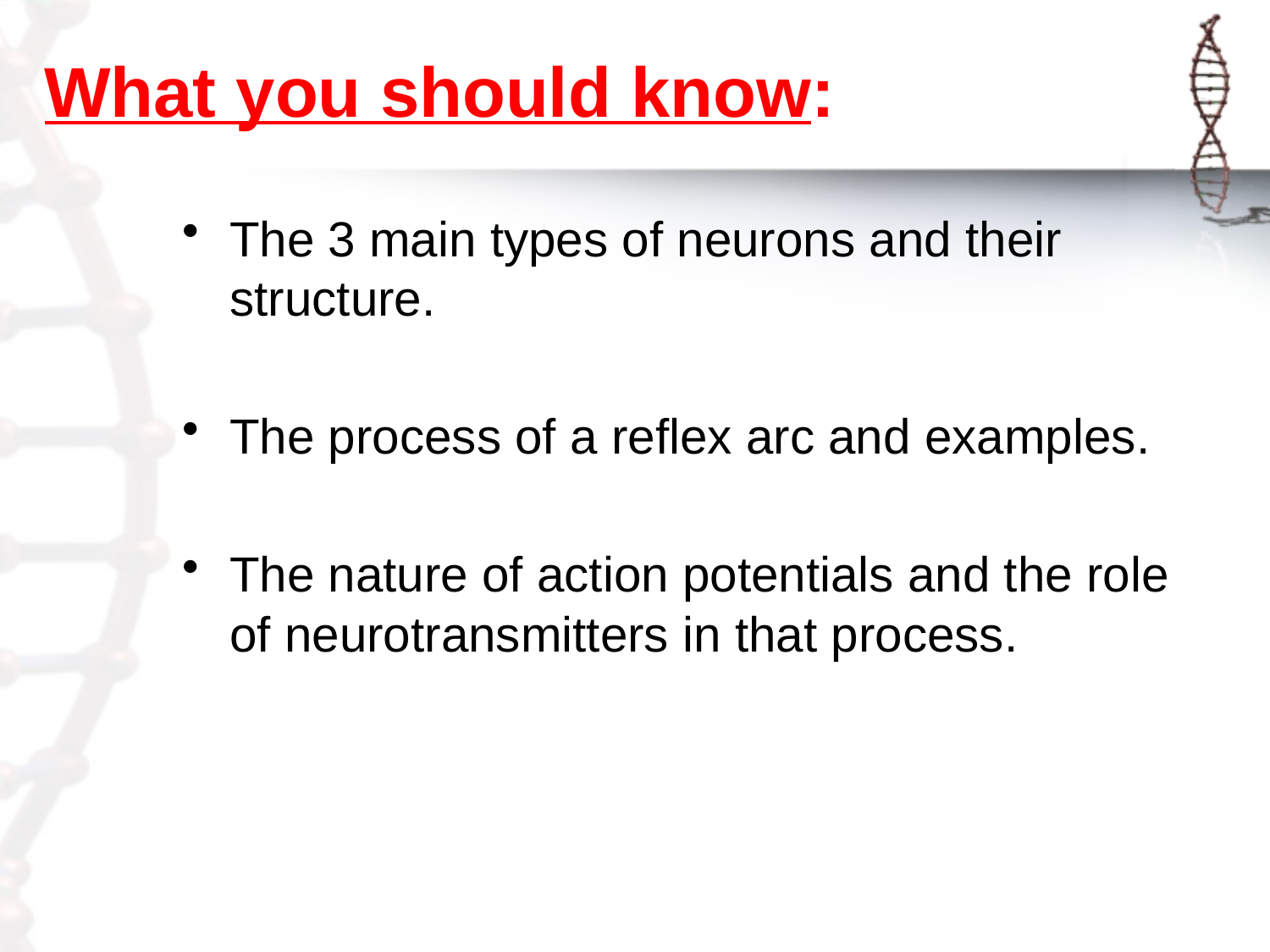

# What you should know:
The 3 main types of neurons and their structure.

The process of a reflex arc and examples.

The nature of action potentials and the role of neurotransmitters in that process.